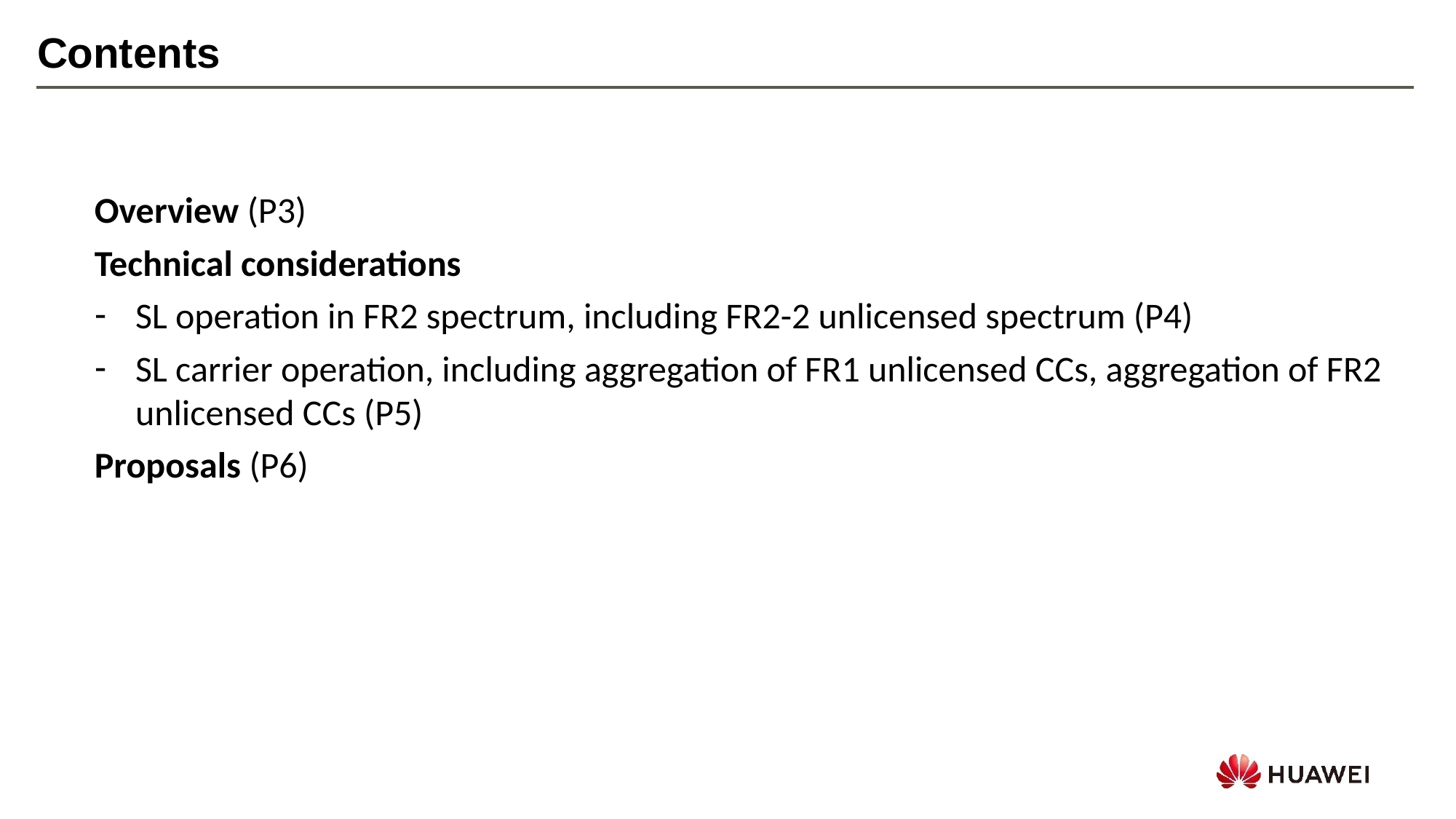

Contents
Overview (P3)
Technical considerations
SL operation in FR2 spectrum, including FR2-2 unlicensed spectrum (P4)
SL carrier operation, including aggregation of FR1 unlicensed CCs, aggregation of FR2 unlicensed CCs (P5)
Proposals (P6)